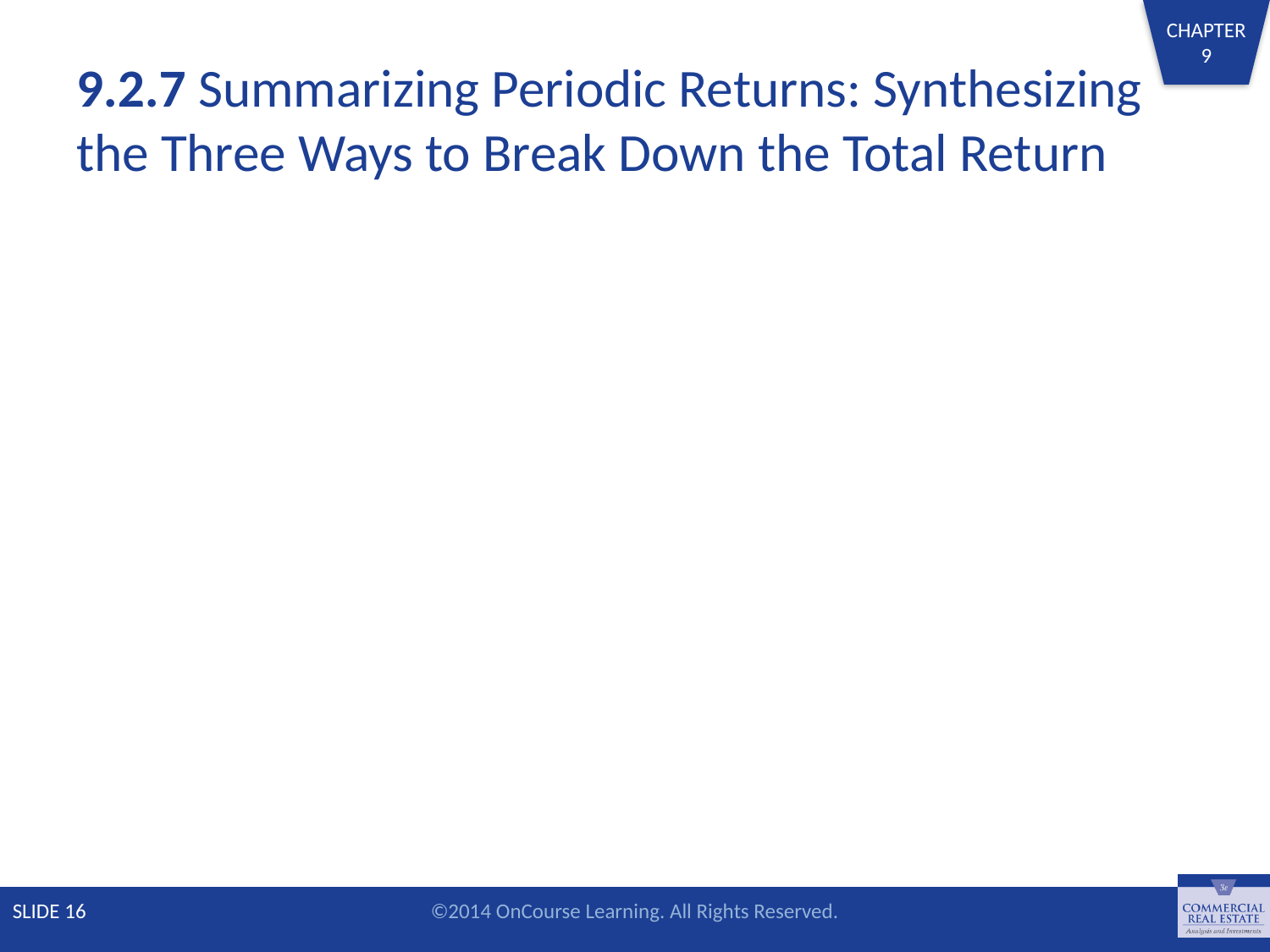

# 9.2.7 Summarizing Periodic Returns: Synthesizing the Three Ways to Break Down the Total Return

SLIDE 16